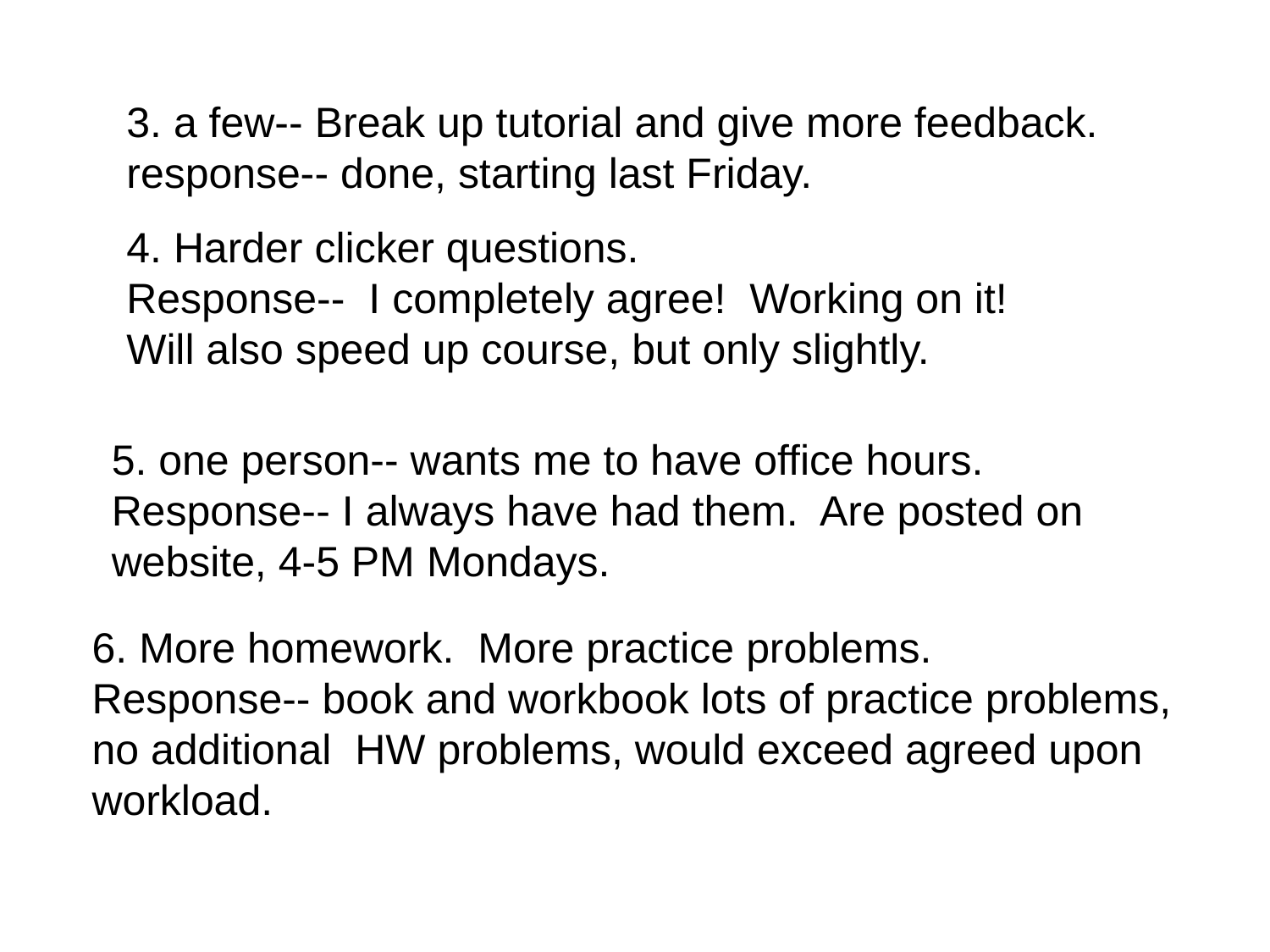

3. a few-- Break up tutorial and give more feedback.
response-- done, starting last Friday.

4. Harder clicker questions.
Response--  I completely agree!  Working on it!
Will also speed up course, but only slightly.
5. one person-- wants me to have office hours.
Response-- I always have had them.  Are posted on website, 4-5 PM Mondays.
6. More homework.  More practice problems.
Response-- book and workbook lots of practice problems, no additional  HW problems, would exceed agreed upon workload.